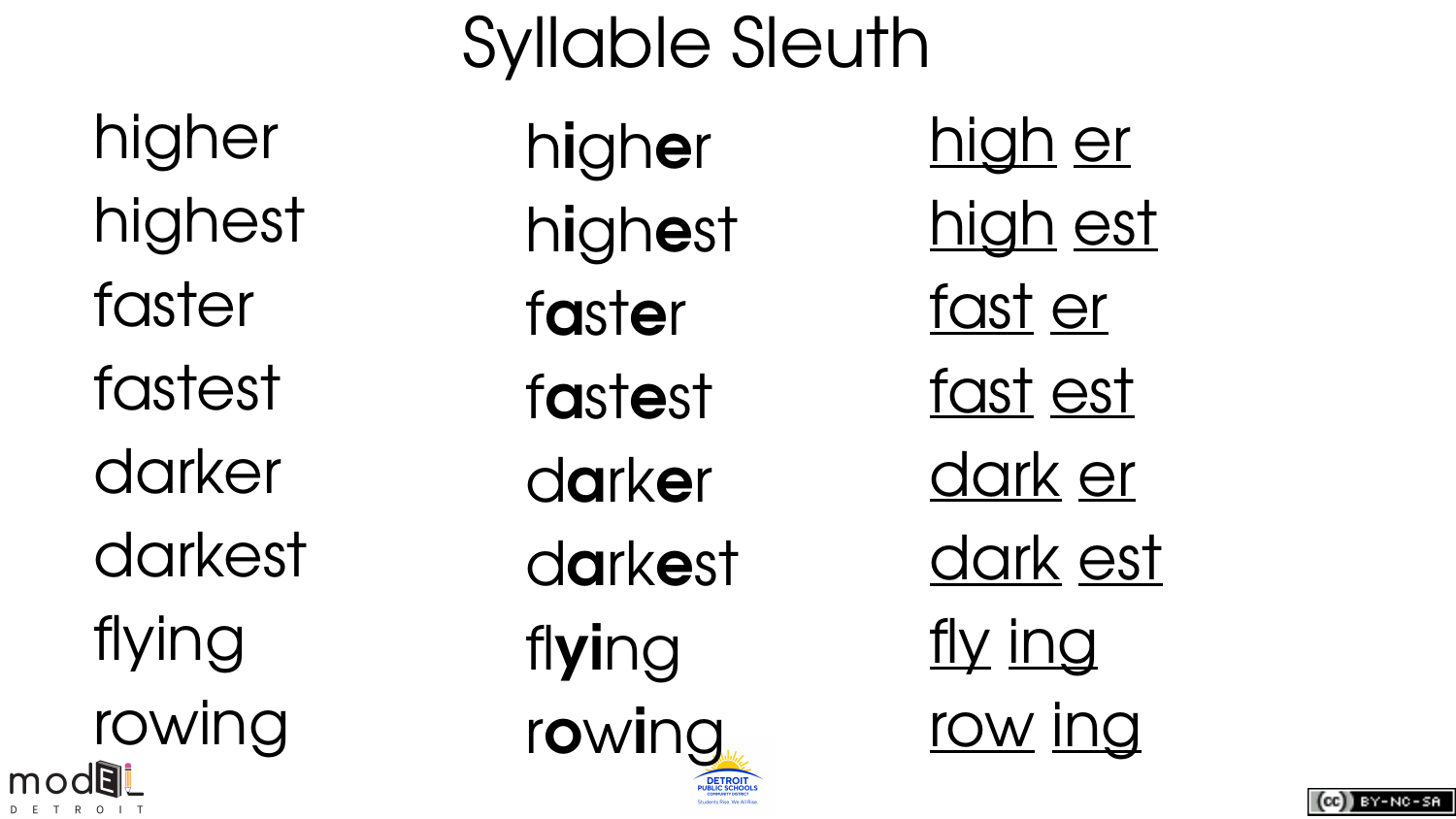

# Syllable Sleuth
high er
high est
fast er
fast est
dark er
dark est
fly ing
row ing

higher
highest
faster
fastest
darker
darkest
flying
rowing

higher
highest
faster
fastest
darker
darkest
flying
rowing